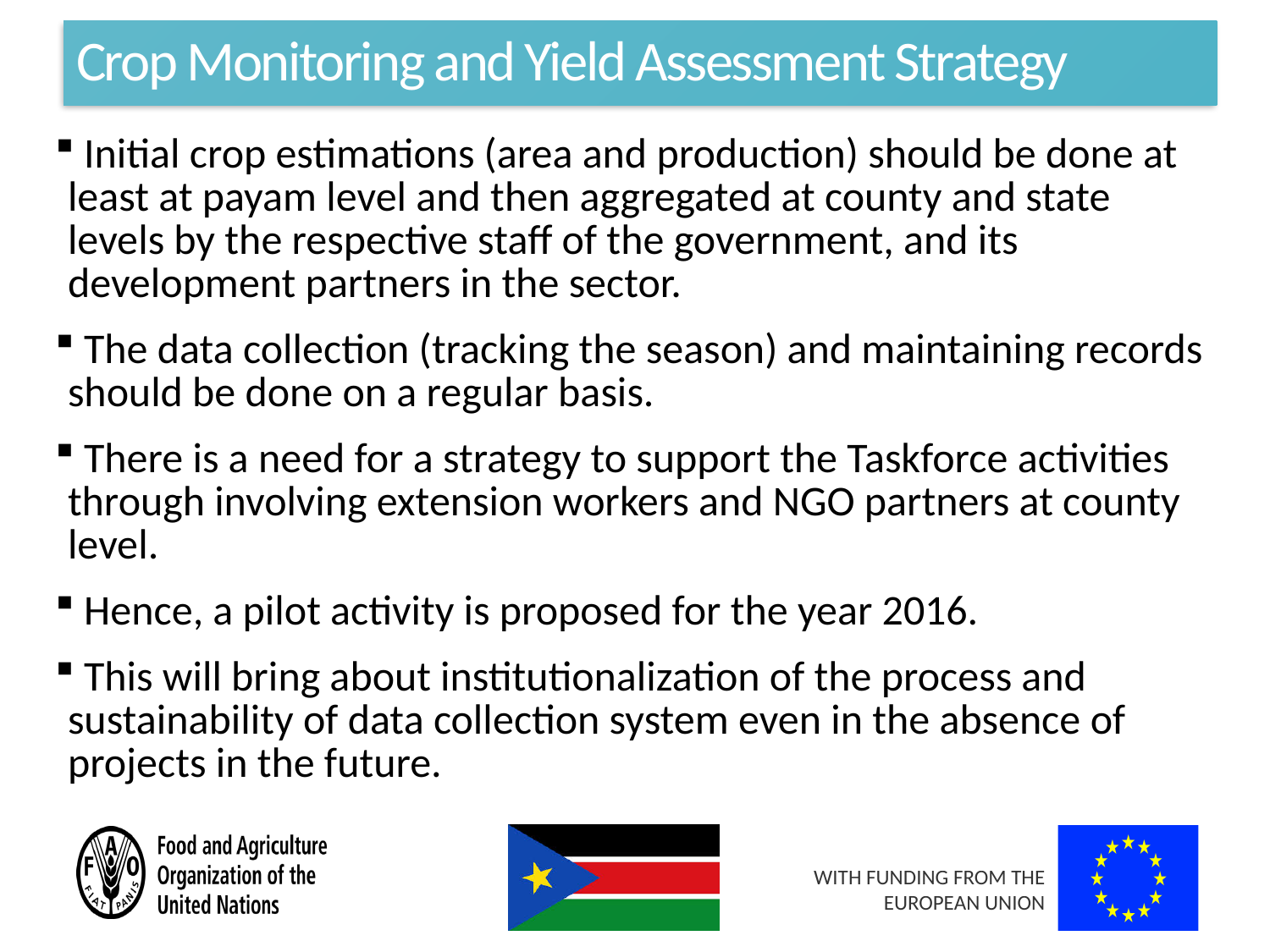

# Crop Monitoring and Yield Assessment Strategy
 Initial crop estimations (area and production) should be done at least at payam level and then aggregated at county and state levels by the respective staff of the government, and its development partners in the sector.
 The data collection (tracking the season) and maintaining records should be done on a regular basis.
 There is a need for a strategy to support the Taskforce activities through involving extension workers and NGO partners at county level.
 Hence, a pilot activity is proposed for the year 2016.
 This will bring about institutionalization of the process and sustainability of data collection system even in the absence of projects in the future.